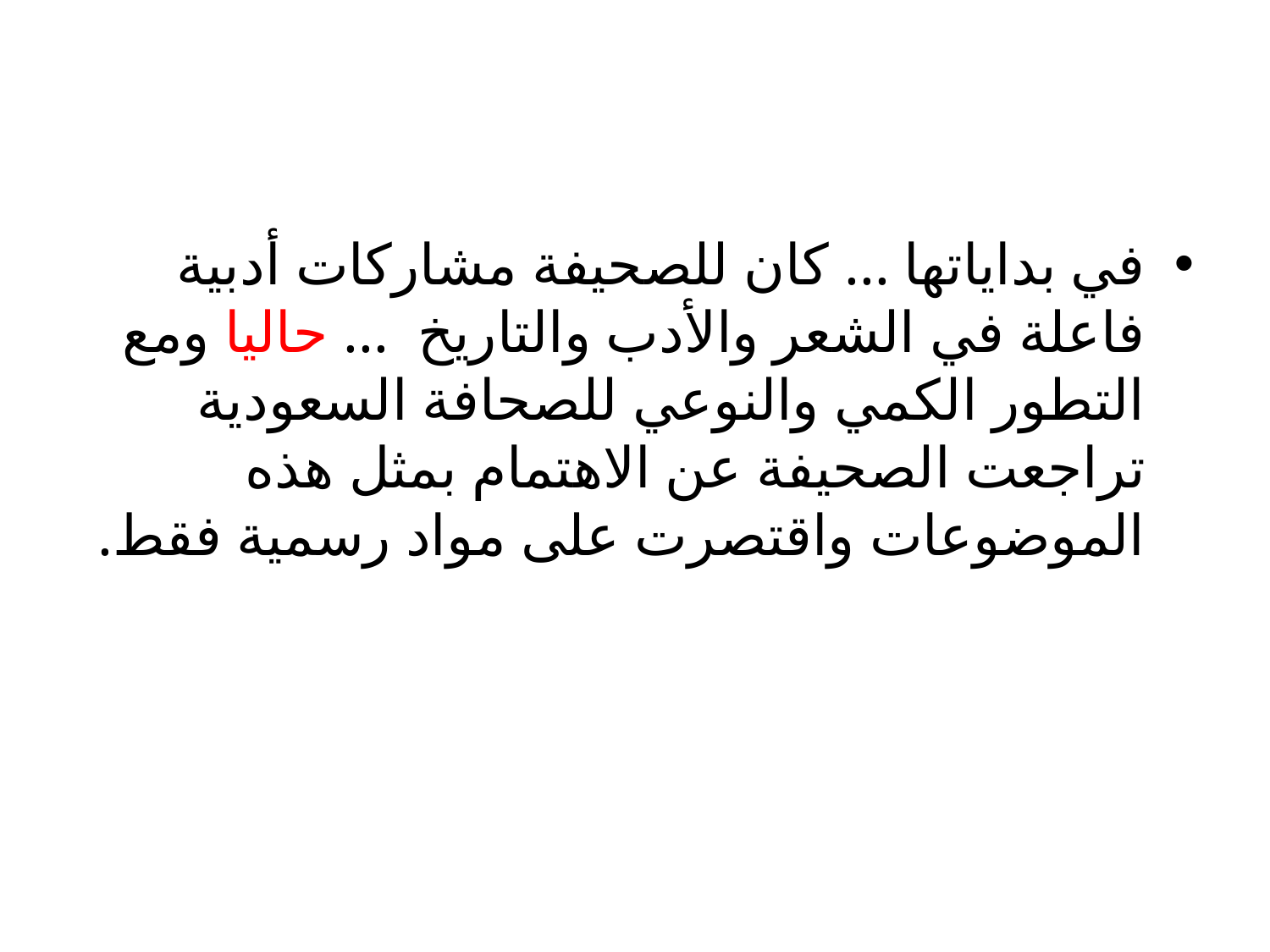

#
في بداياتها ... كان للصحيفة مشاركات أدبية فاعلة في الشعر والأدب والتاريخ  ... حاليا ومع التطور الكمي والنوعي للصحافة السعودية تراجعت الصحيفة عن الاهتمام بمثل هذه الموضوعات واقتصرت على مواد رسمية فقط.